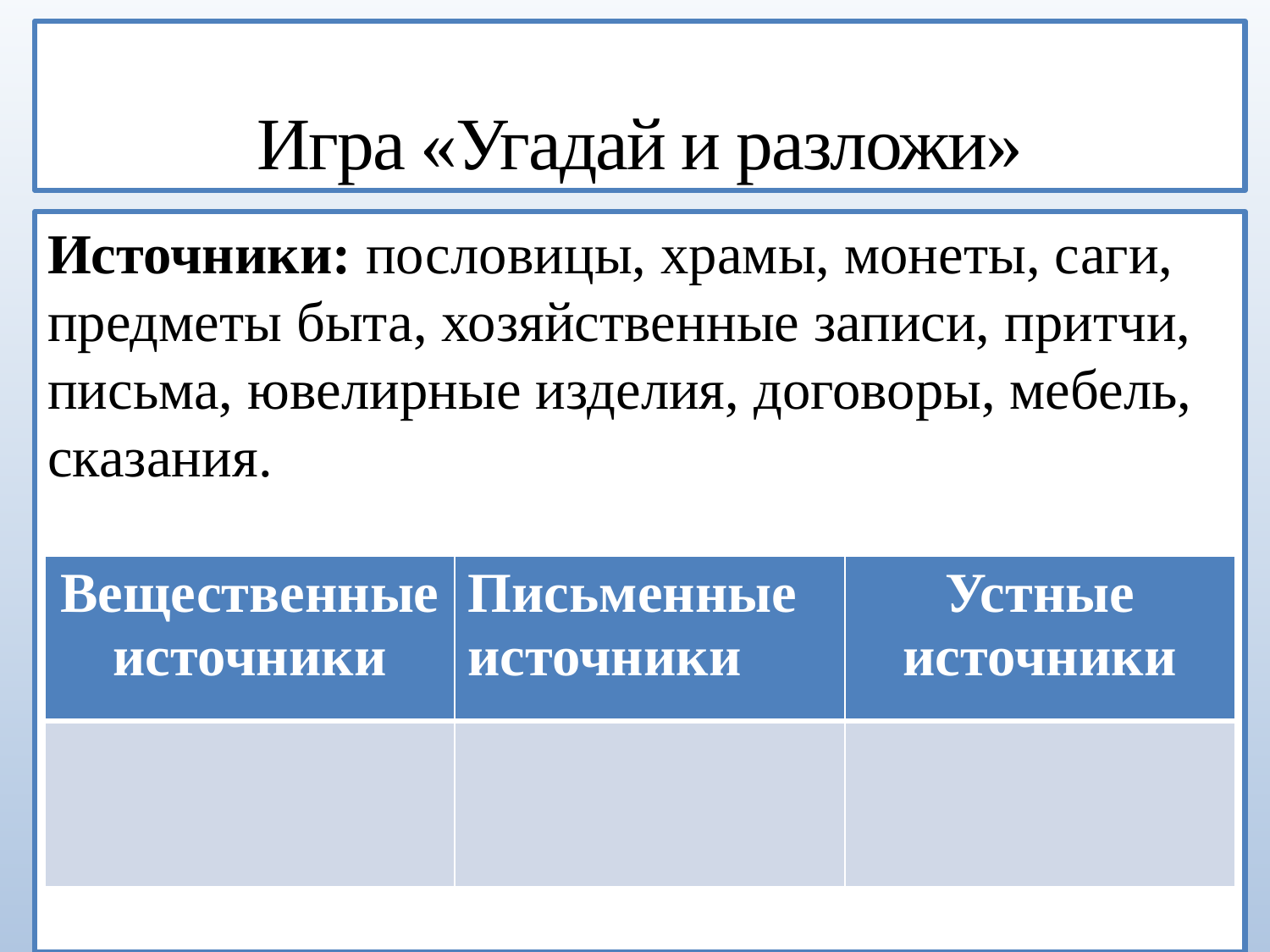

# Игра «Угадай и разложи»
Источники: пословицы, храмы, монеты, саги, предметы быта, хозяйственные записи, притчи, письма, ювелирные изделия, договоры, мебель, сказания.

| Вещественные источники | Письменные источники | Устные источники |
| --- | --- | --- |
|  |  |  |